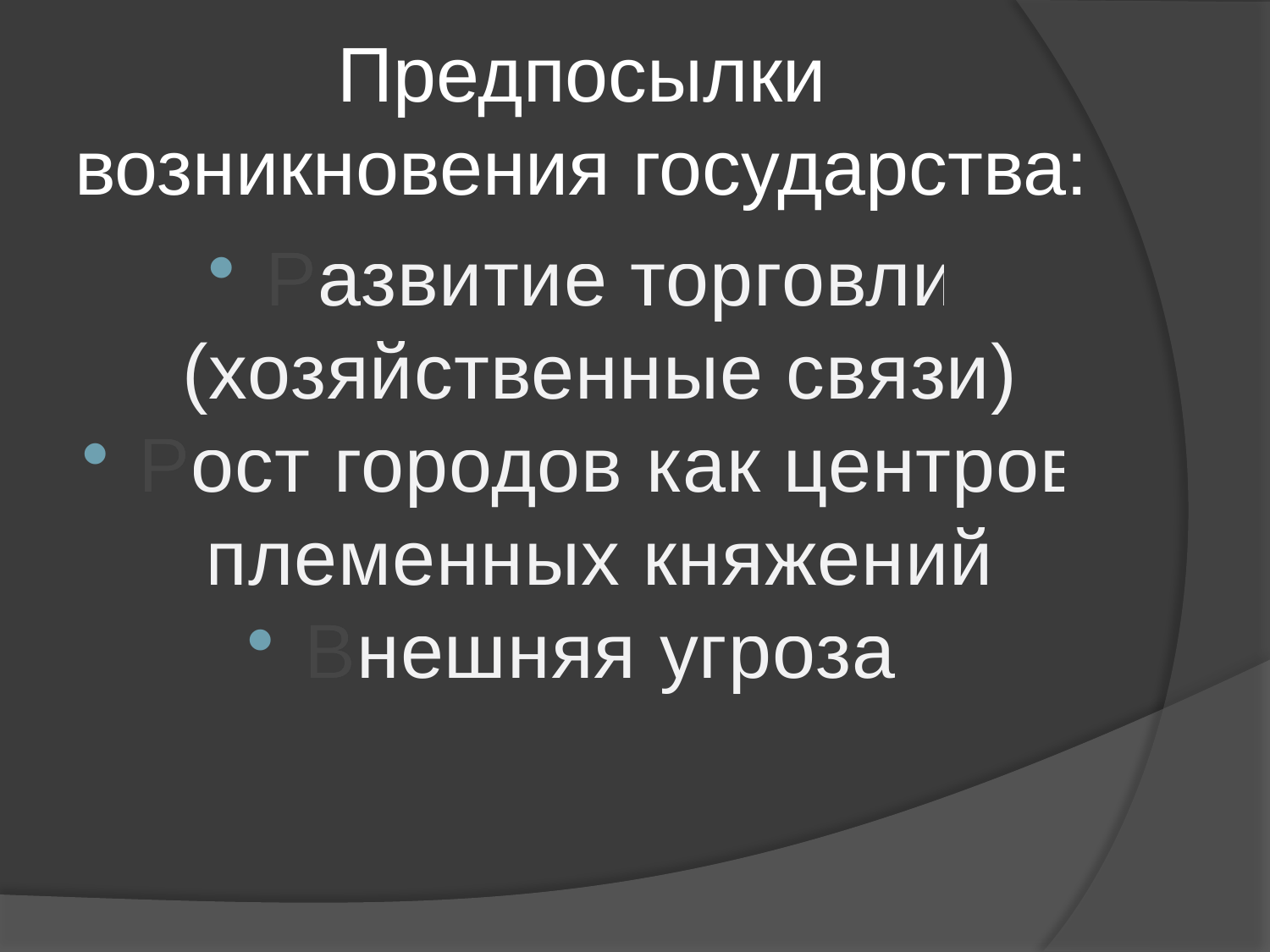

# Предпосылки возникновения государства:
Развитие торговли (хозяйственные связи);
Рост городов как центров племенных княжений;
Внешняя угроза.